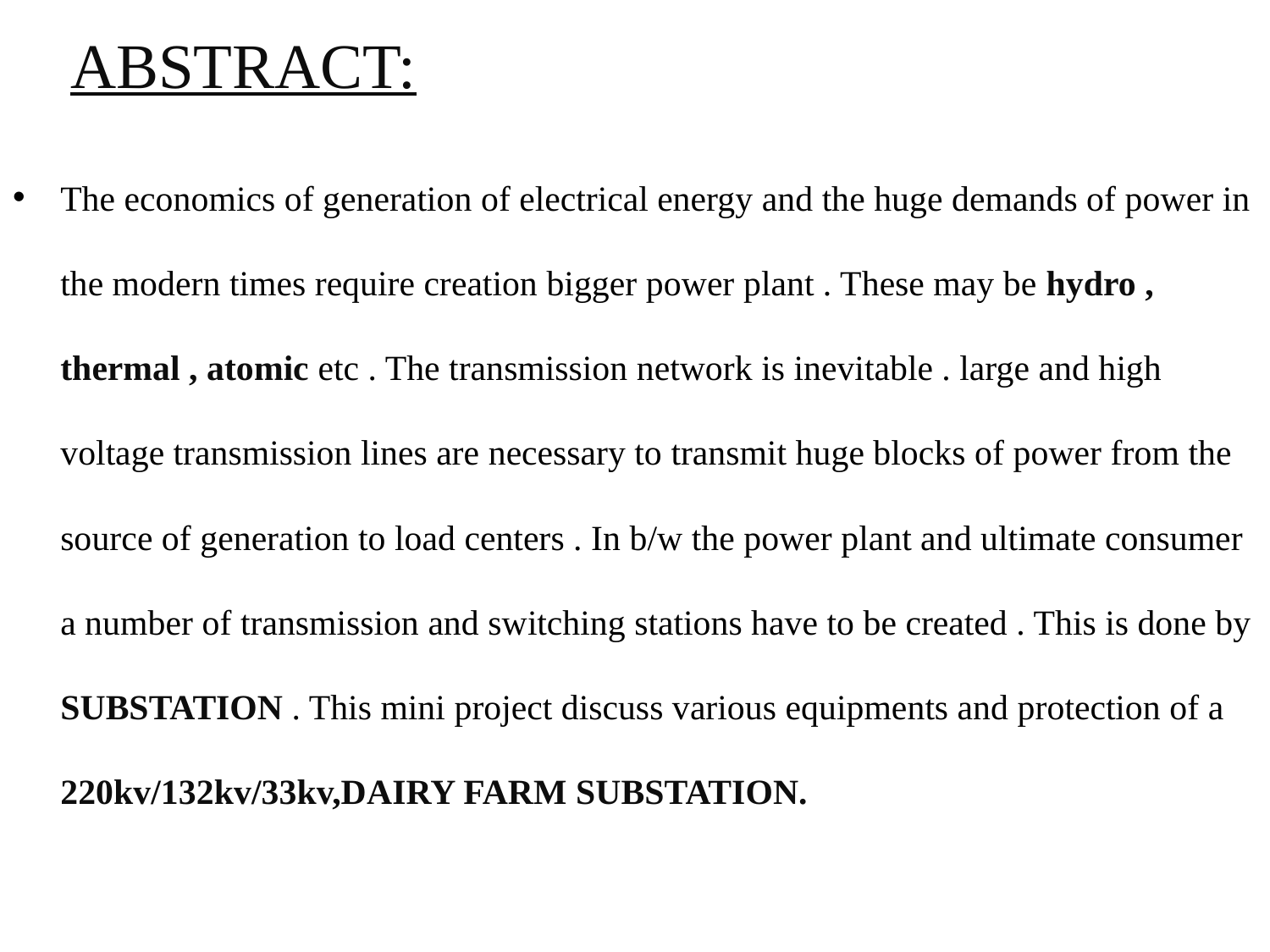

# ABSTRACT:
The economics of generation of electrical energy and the huge demands of power in the modern times require creation bigger power plant . These may be hydro , thermal , atomic etc . The transmission network is inevitable . large and high voltage transmission lines are necessary to transmit huge blocks of power from the source of generation to load centers . In b/w the power plant and ultimate consumer a number of transmission and switching stations have to be created . This is done by SUBSTATION . This mini project discuss various equipments and protection of a 220kv/132kv/33kv,DAIRY FARM SUBSTATION.